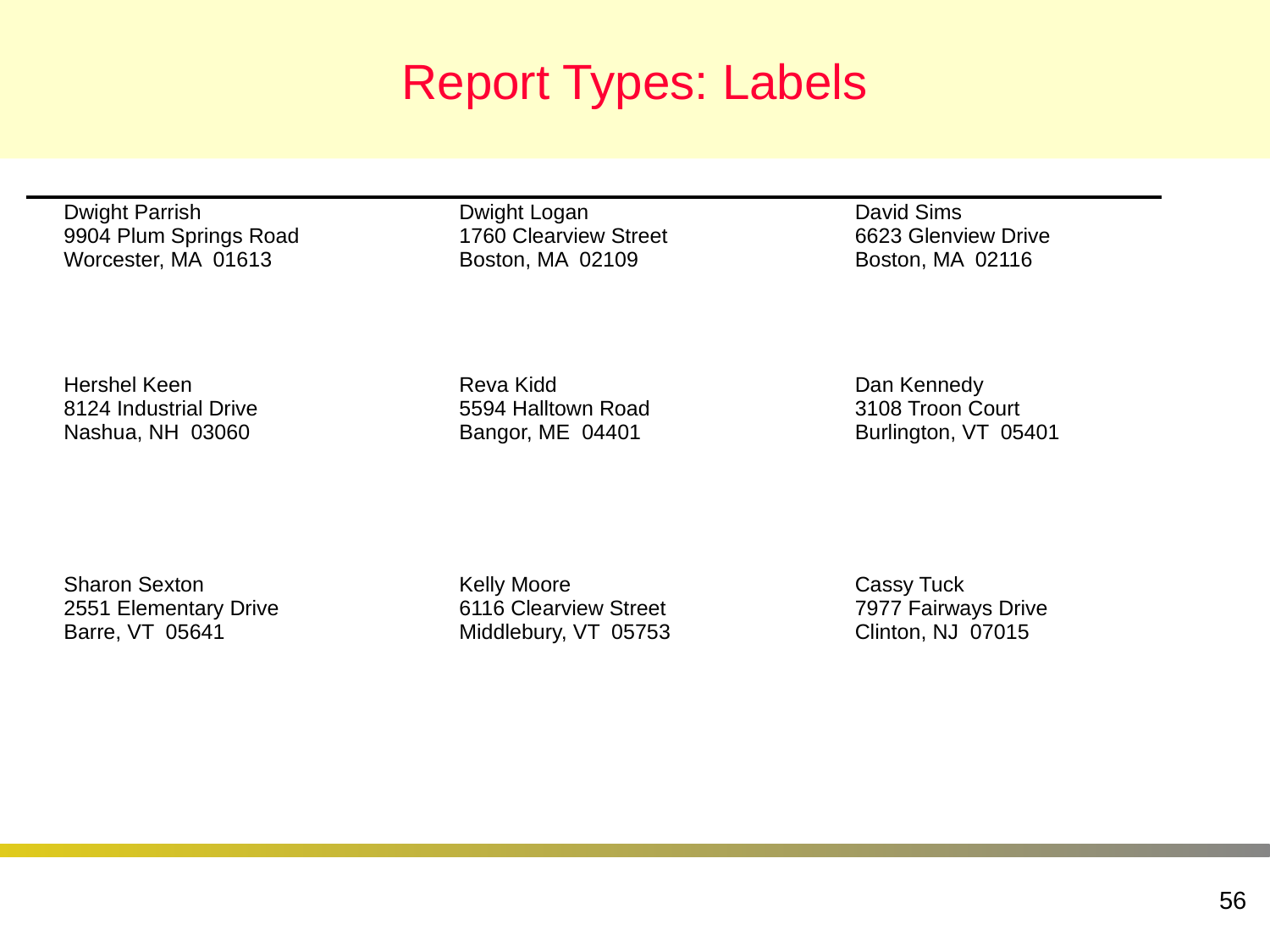

# Report Types: Labels
| Dwight Parrish 9904 Plum Springs Road Worcester, MA 01613 | Dwight Logan 1760 Clearview Street Boston, MA 02109 | David Sims 6623 Glenview Drive Boston, MA 02116 |
| --- | --- | --- |
| Hershel Keen 8124 Industrial Drive Nashua, NH 03060 | Reva Kidd 5594 Halltown Road Bangor, ME 04401 | Dan Kennedy 3108 Troon Court Burlington, VT 05401 |
| Sharon Sexton 2551 Elementary Drive Barre, VT 05641 | Kelly Moore 6116 Clearview Street Middlebury, VT 05753 | Cassy Tuck 7977 Fairways Drive Clinton, NJ 07015 |
56